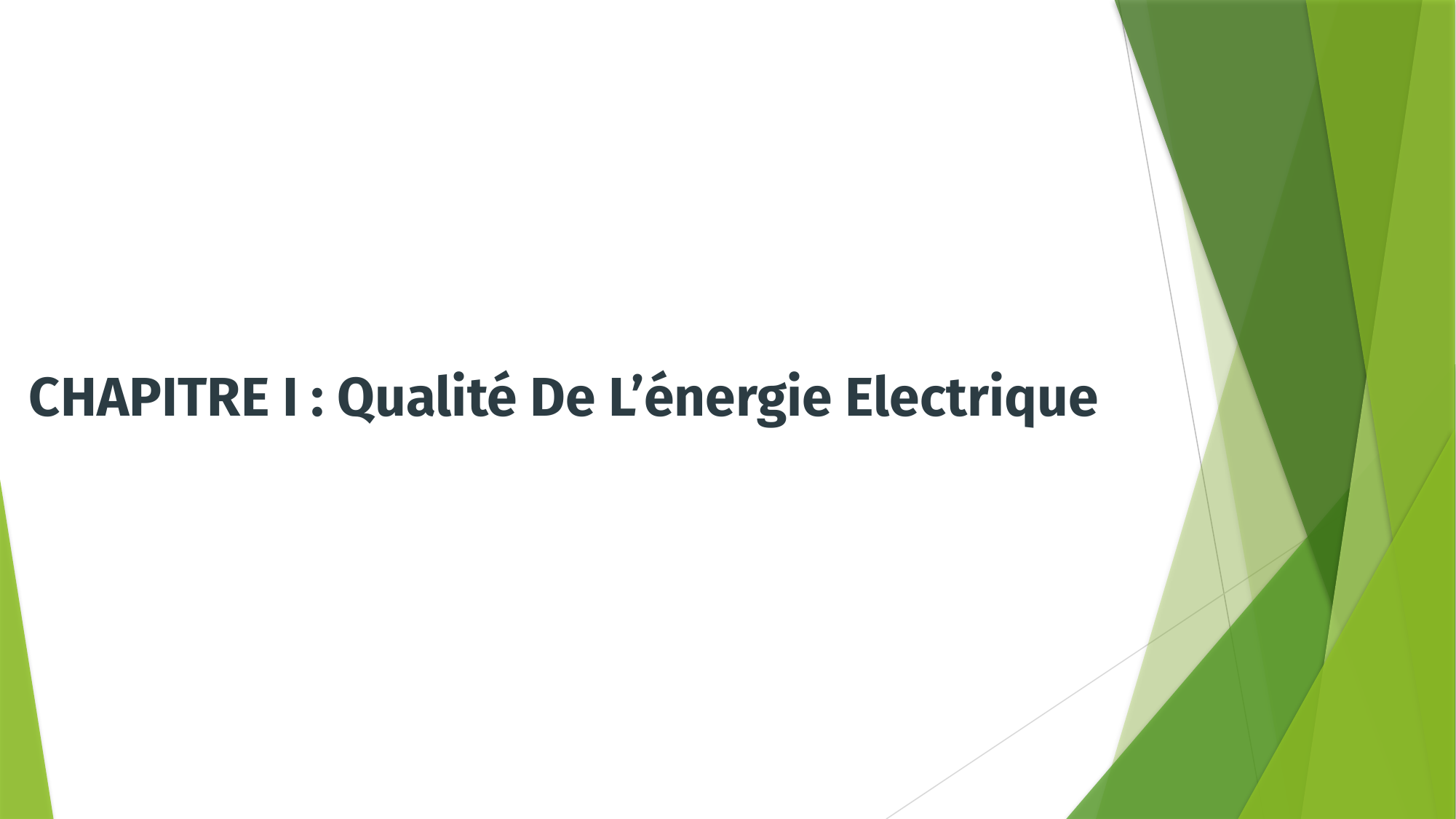

# CHAPITRE I : Qualité De L’énergie Electrique